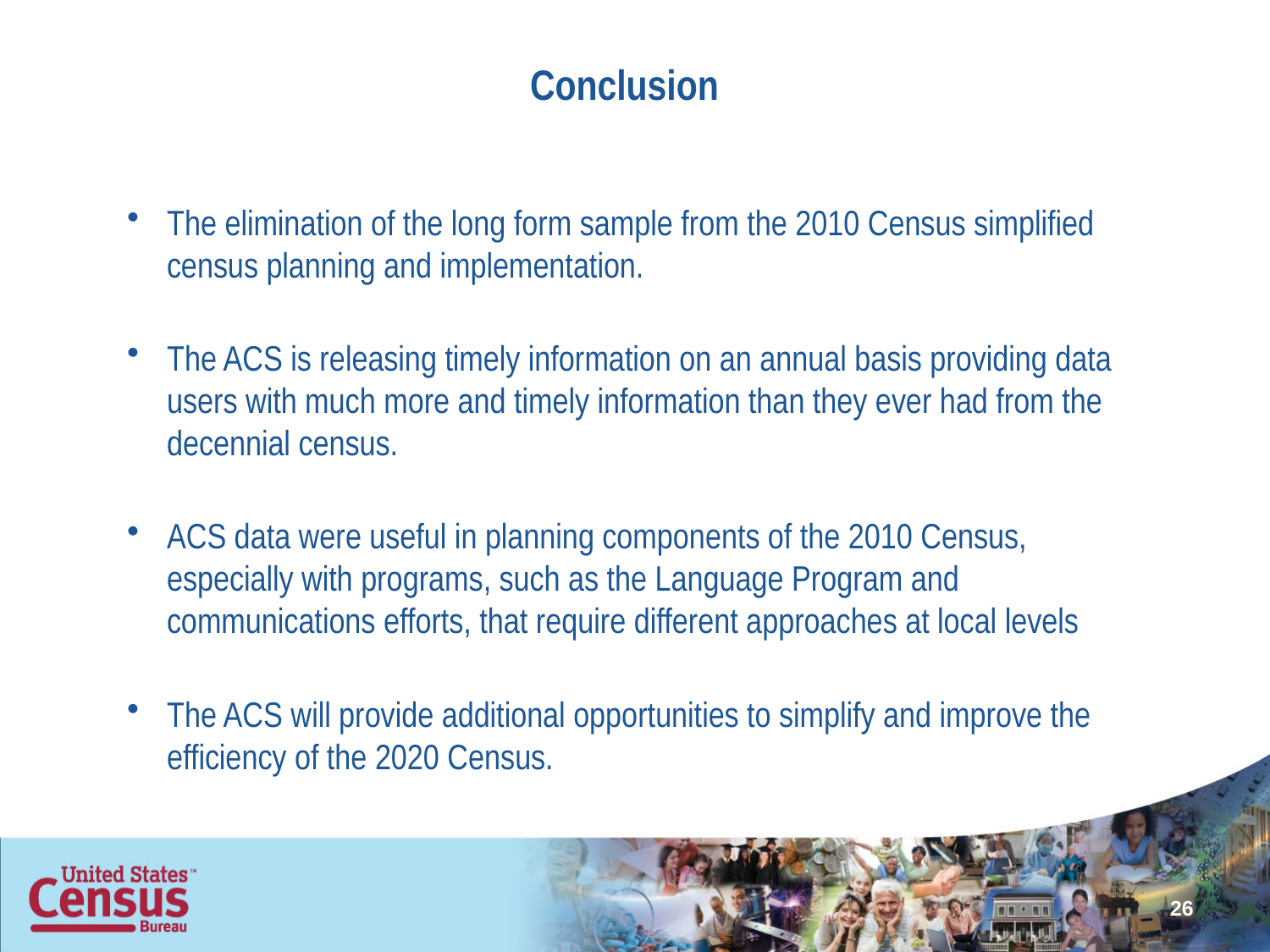

# Conclusion
The elimination of the long form sample from the 2010 Census simplified census planning and implementation.

The ACS is releasing timely information on an annual basis providing data users with much more and timely information than they ever had from the decennial census.

ACS data were useful in planning components of the 2010 Census, especially with programs, such as the Language Program and communications efforts, that require different approaches at local levels

The ACS will provide additional opportunities to simplify and improve the efficiency of the 2020 Census.
26